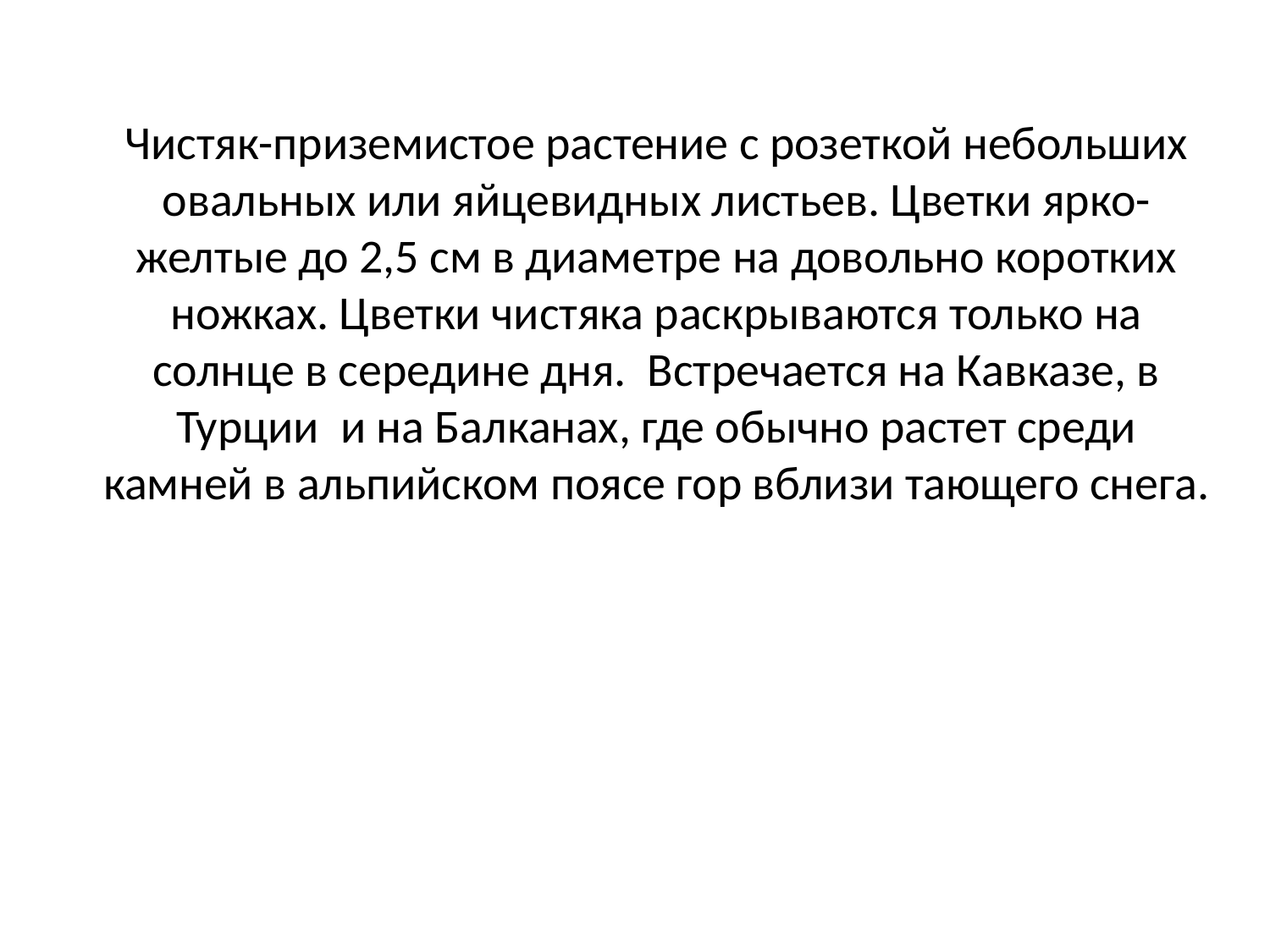

# Чистяк-приземистое растение с розеткой небольших овальных или яйцевидных листьев. Цветки ярко-желтые до 2,5 см в диаметре на довольно коротких ножках. Цветки чистяка раскрываются только на солнце в середине дня.  Встречается на Кавказе, в Турции  и на Балканах, где обычно растет среди камней в альпийском поясе гор вблизи тающего снега.